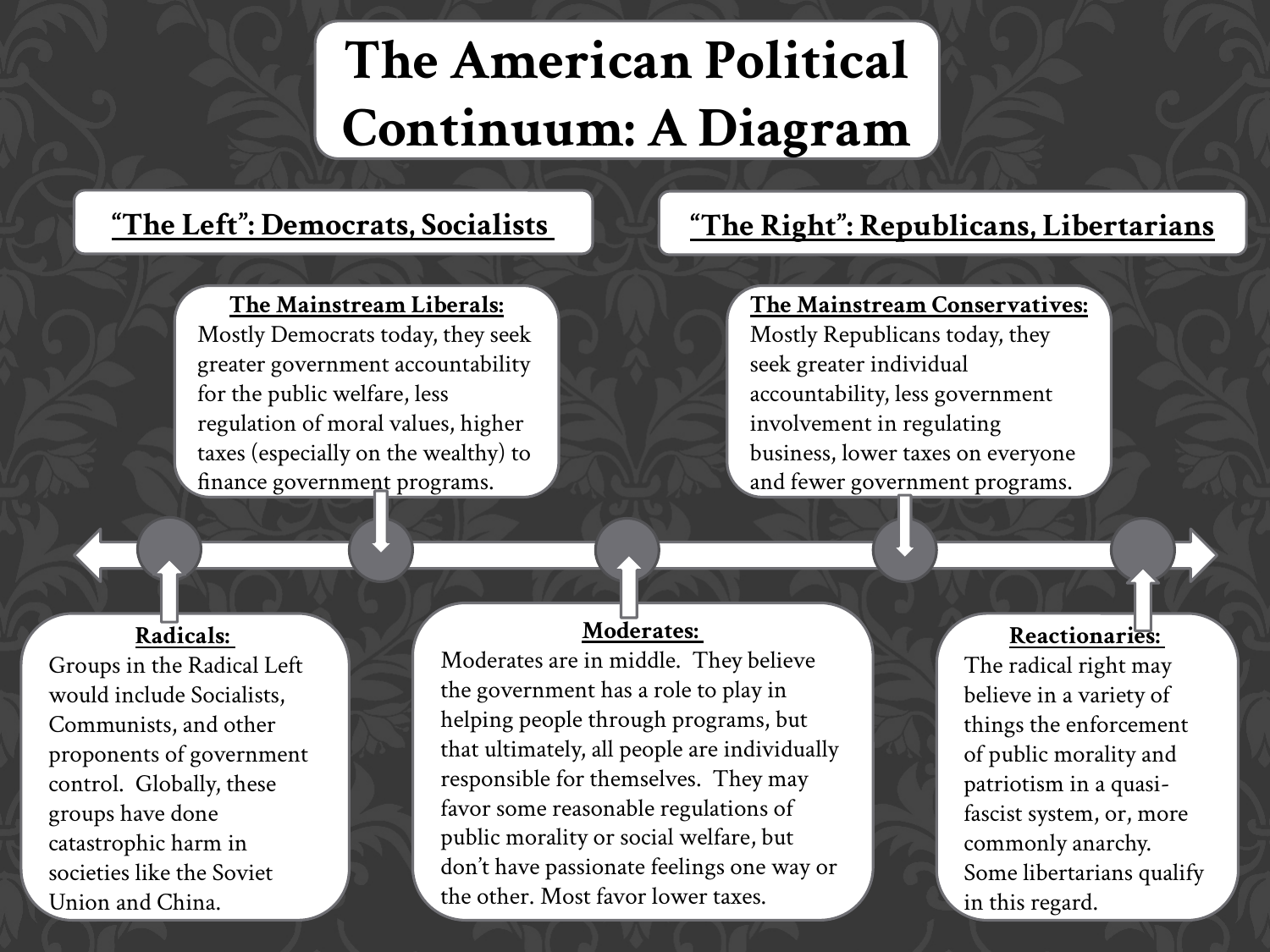

The American Political Continuum: A Diagram
“The Left”: Democrats, Socialists
“The Right”: Republicans, Libertarians
The Mainstream Liberals:
Mostly Democrats today, they seek greater government accountability for the public welfare, less regulation of moral values, higher taxes (especially on the wealthy) to finance government programs.
The Mainstream Conservatives:
Mostly Republicans today, they seek greater individual accountability, less government involvement in regulating business, lower taxes on everyone and fewer government programs.

Moderates:
Moderates are in middle.  They believe the government has a role to play in helping people through programs, but that ultimately, all people are individually responsible for themselves.  They may favor some reasonable regulations of public morality or social welfare, but don’t have passionate feelings one way or the other. Most favor lower taxes.
Radicals:
Groups in the Radical Left would include Socialists, Communists, and other proponents of government control.  Globally, these groups have done catastrophic harm in societies like the Soviet Union and China.
Reactionaries:
The radical right may believe in a variety of things the enforcement of public morality and patriotism in a quasi-fascist system, or, more commonly anarchy. Some libertarians qualify in this regard.